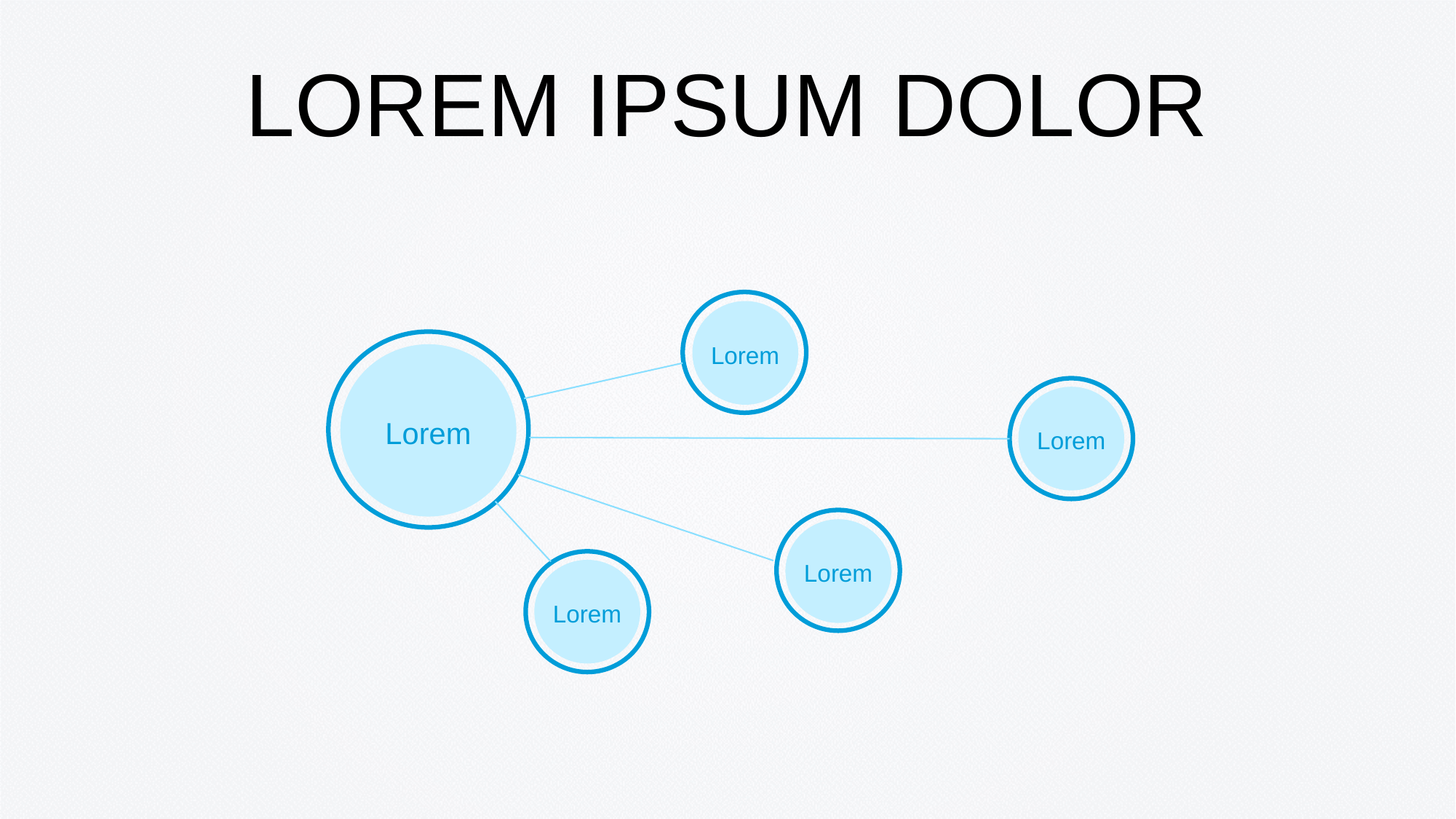

# LOREM IPSUM DOLOR

Lorem

Lorem

Lorem

Lorem

Lorem